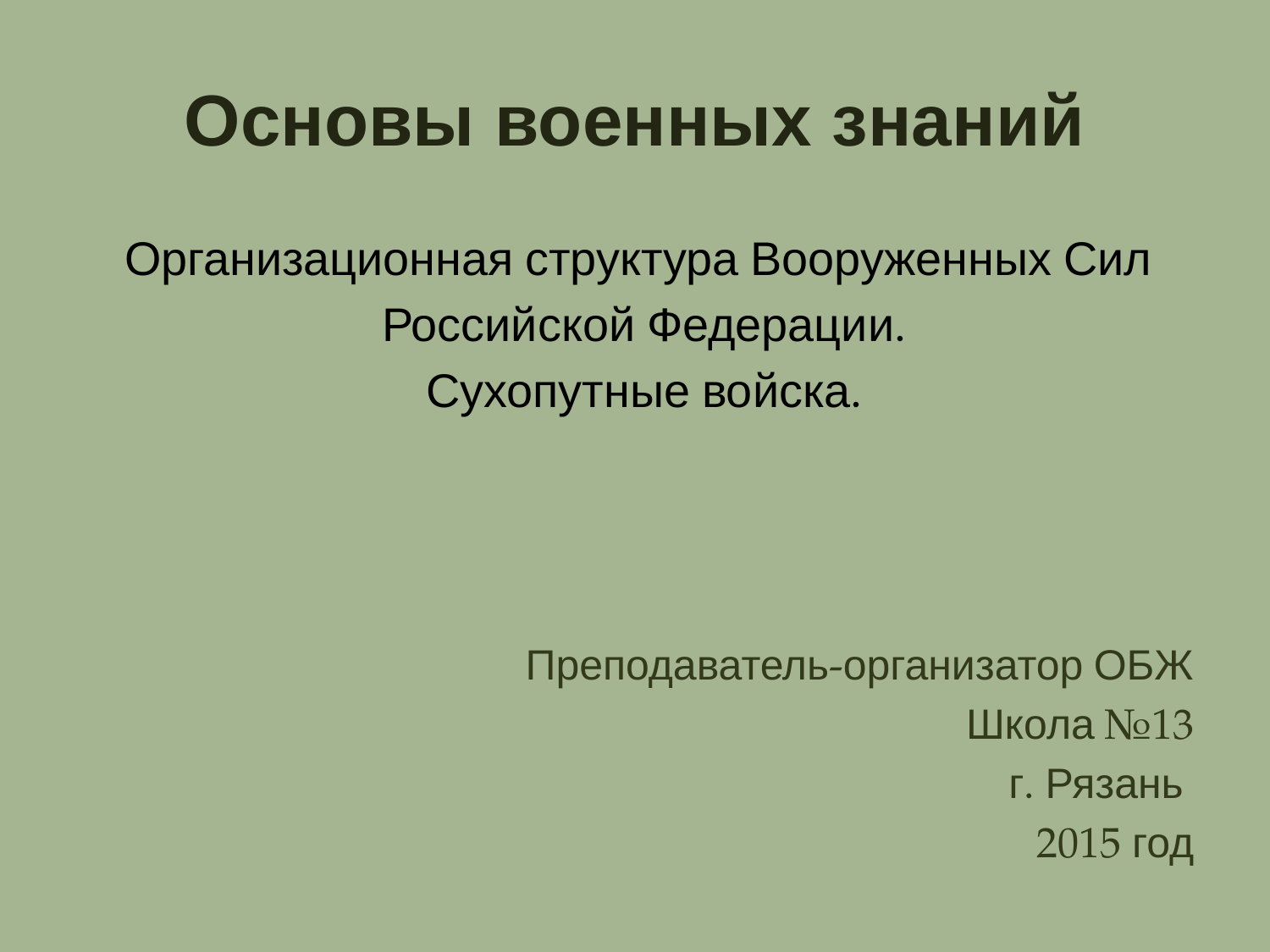

# Основы военных знаний
Организационная структура Вооруженных Сил
Российской Федерации.
Сухопутные войска.

Преподаватель-организатор ОБЖ
Школа №13
г. Рязань
2015 год